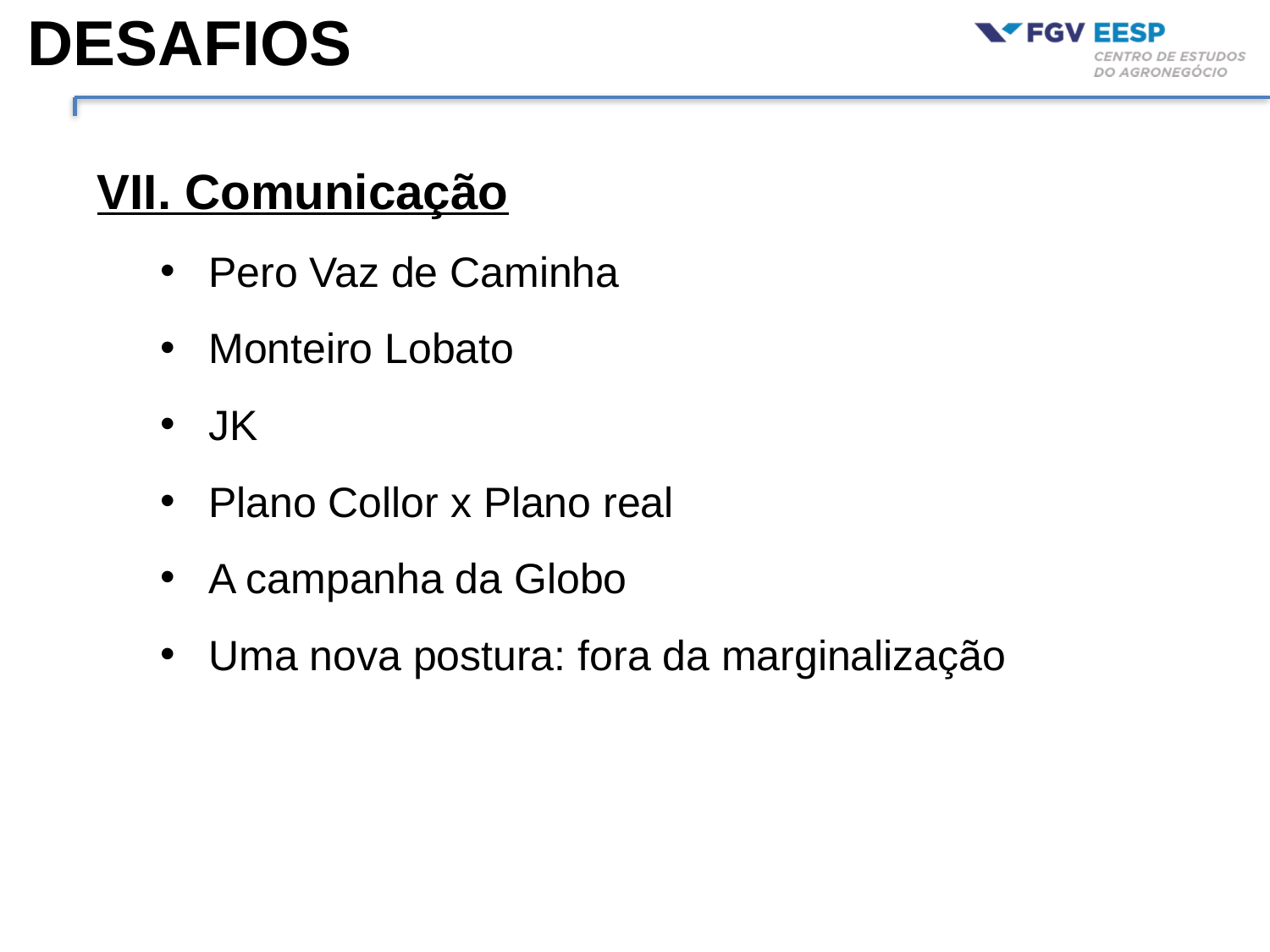

Desafios
VII. Comunicação
Pero Vaz de Caminha
Monteiro Lobato
JK
Plano Collor x Plano real
A campanha da Globo
Uma nova postura: fora da marginalização